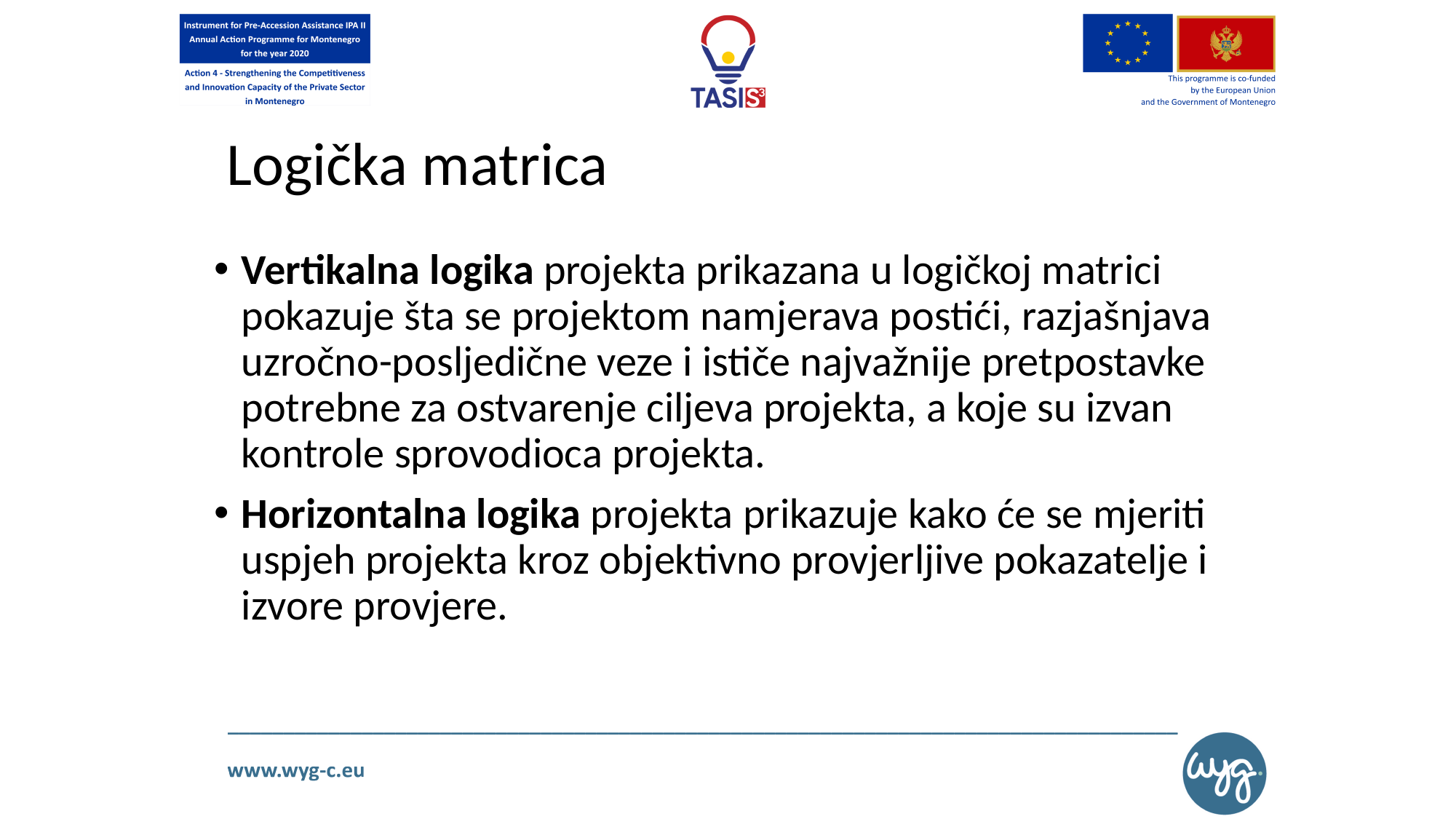

# Logička matrica
Vertikalna logika projekta prikazana u logičkoj matrici pokazuje šta se projektom namjerava postići, razjašnjava uzročno-posljedične veze i ističe najvažnije pretpostavke potrebne za ostvarenje ciljeva projekta, a koje su izvan kontrole sprovodioca projekta.
Horizontalna logika projekta prikazuje kako će se mjeriti uspjeh projekta kroz objektivno provjerljive pokazatelje i izvore provjere.